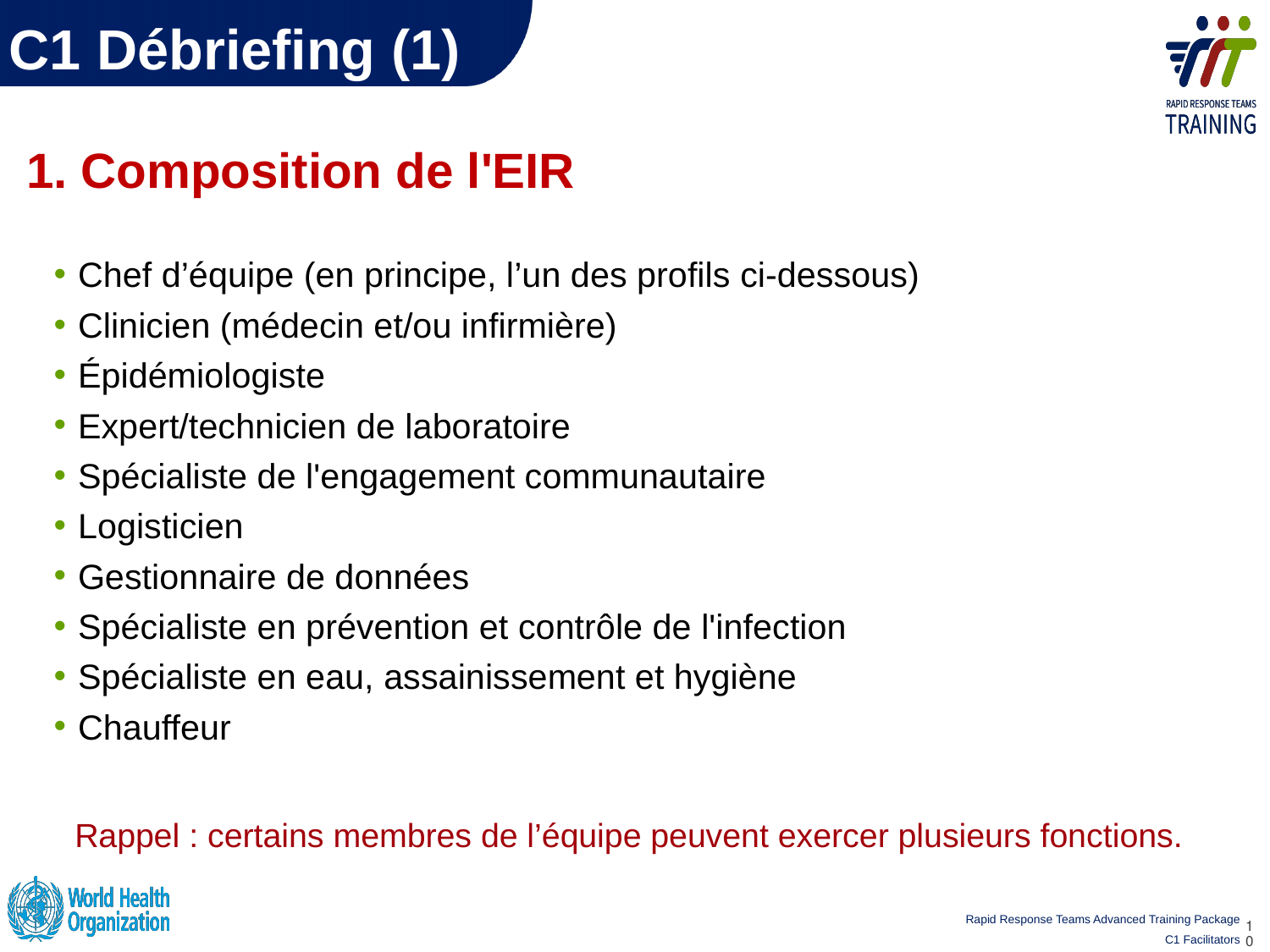

C1 Débriefing (1)
1. Composition de l'EIR
Chef d’équipe (en principe, l’un des profils ci-dessous)
Clinicien (médecin et/ou infirmière)
Épidémiologiste
Expert/technicien de laboratoire
Spécialiste de l'engagement communautaire
Logisticien
Gestionnaire de données
Spécialiste en prévention et contrôle de l'infection
Spécialiste en eau, assainissement et hygiène
Chauffeur

Rappel : certains membres de l’équipe peuvent exercer plusieurs fonctions.